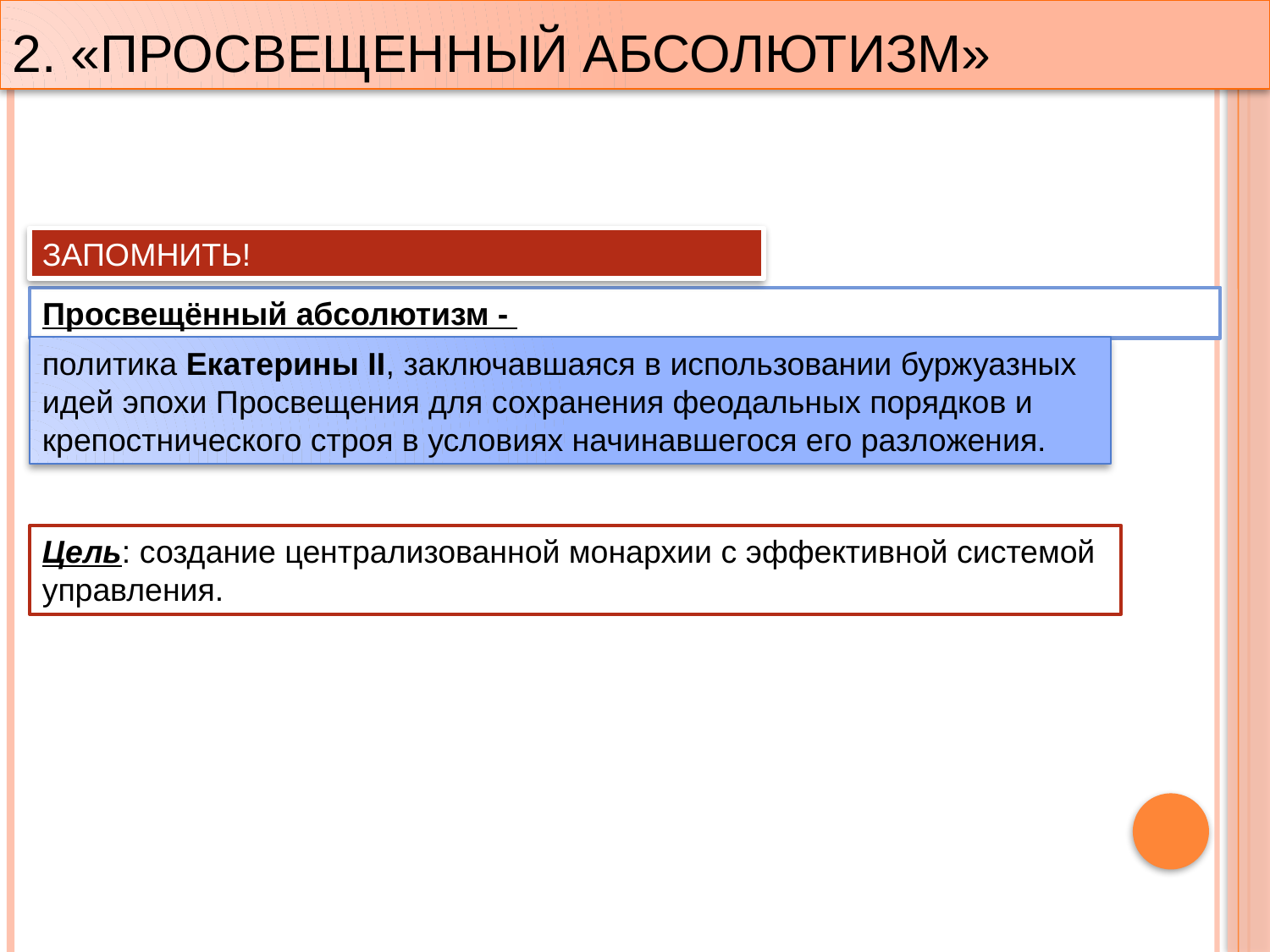

# 2. «Просвещенный абсолютизм»
ЗАПОМНИТЬ!
Просвещённый абсолютизм -
политика Екатерины II, заключавшаяся в использовании буржуазных идей эпохи Просвещения для сохранения феодальных порядков и крепостнического строя в условиях начинавшегося его разложения.
Цель: создание централизованной монархии с эффективной системой управления.